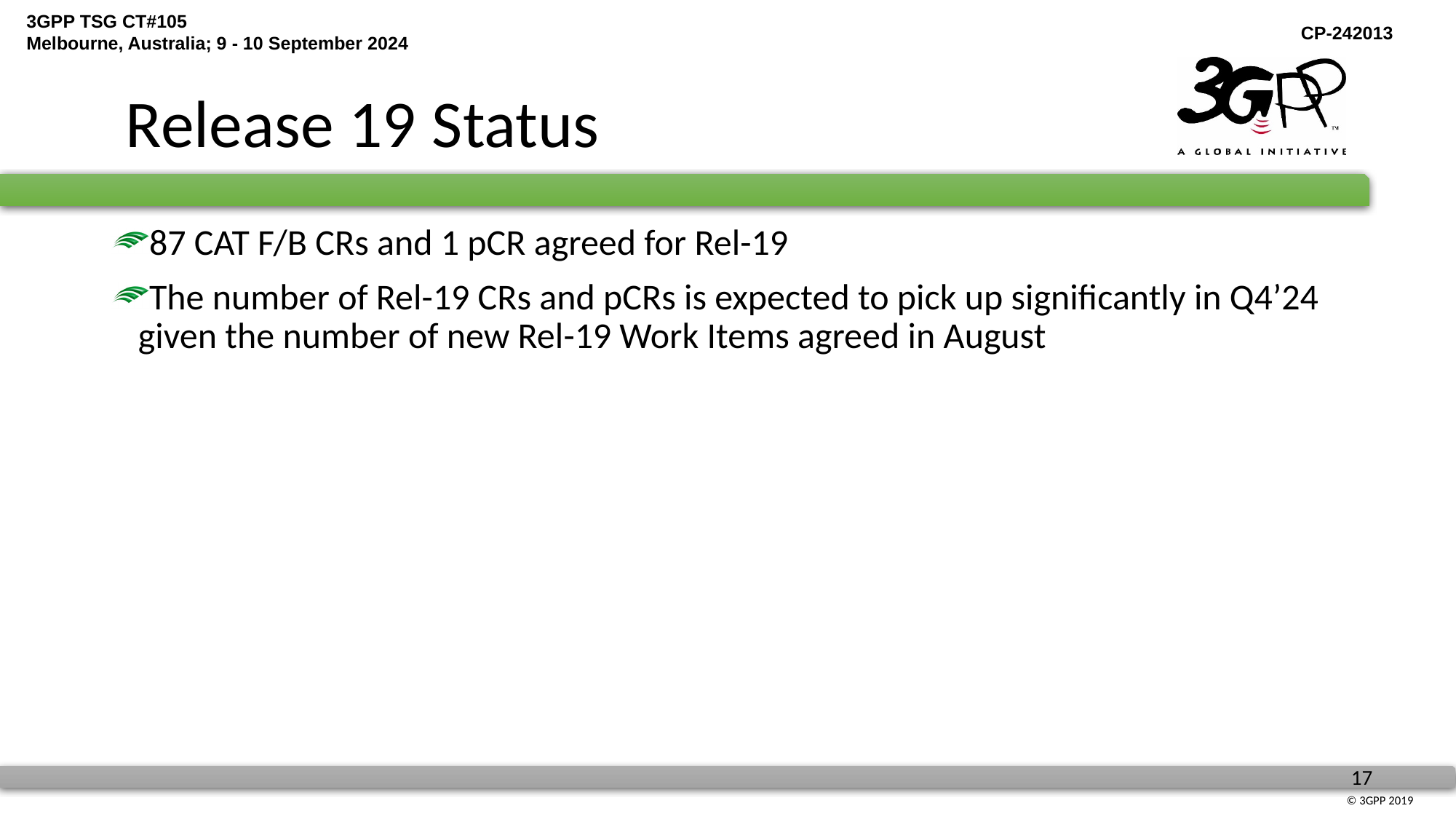

# Release 19 Status
87 CAT F/B CRs and 1 pCR agreed for Rel-19
The number of Rel-19 CRs and pCRs is expected to pick up significantly in Q4’24 given the number of new Rel-19 Work Items agreed in August